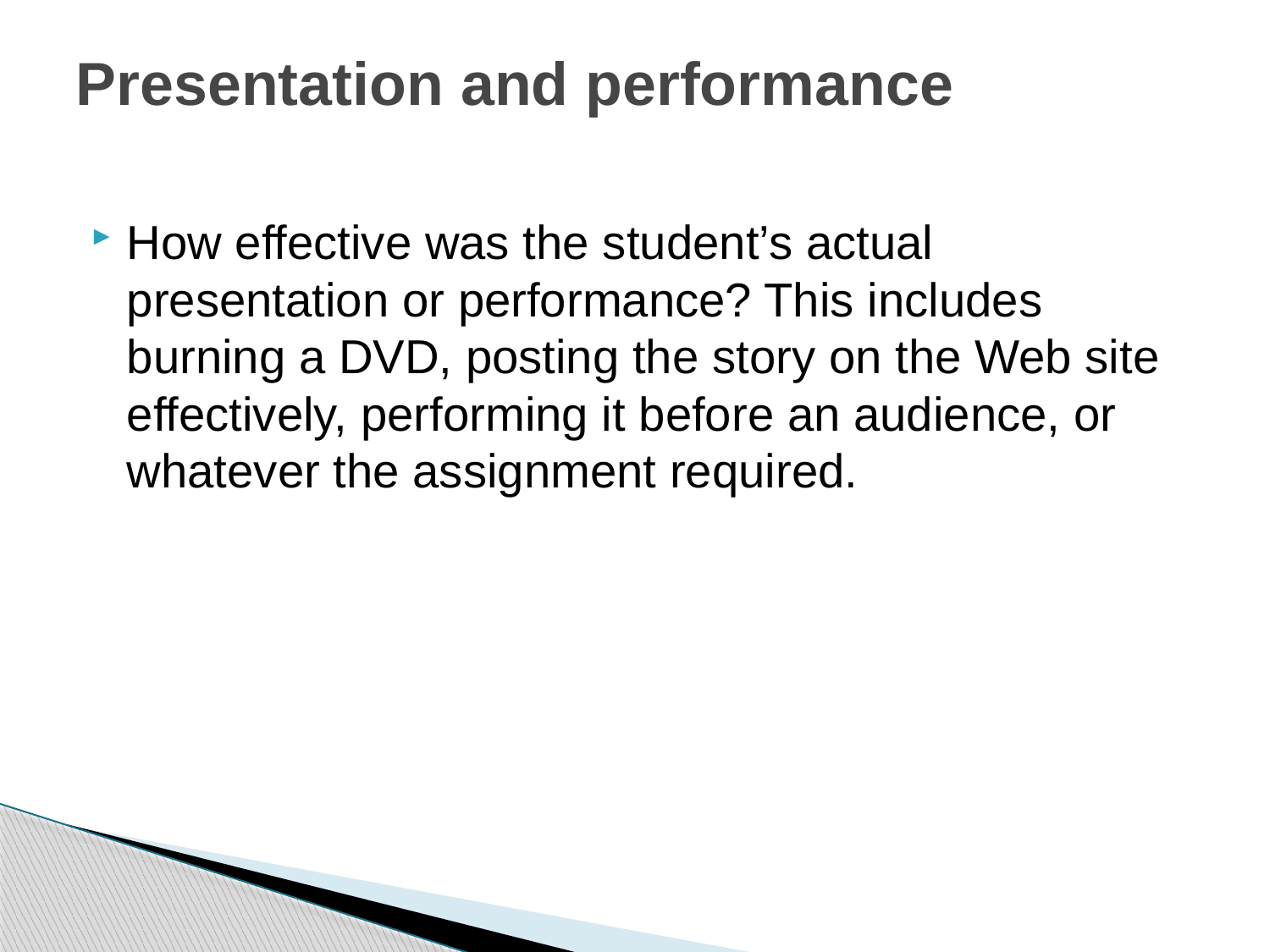

# Presentation and performance
How effective was the student’s actual presentation or performance? This includes burning a DVD, posting the story on the Web site effectively, performing it before an audience, or whatever the assignment required.